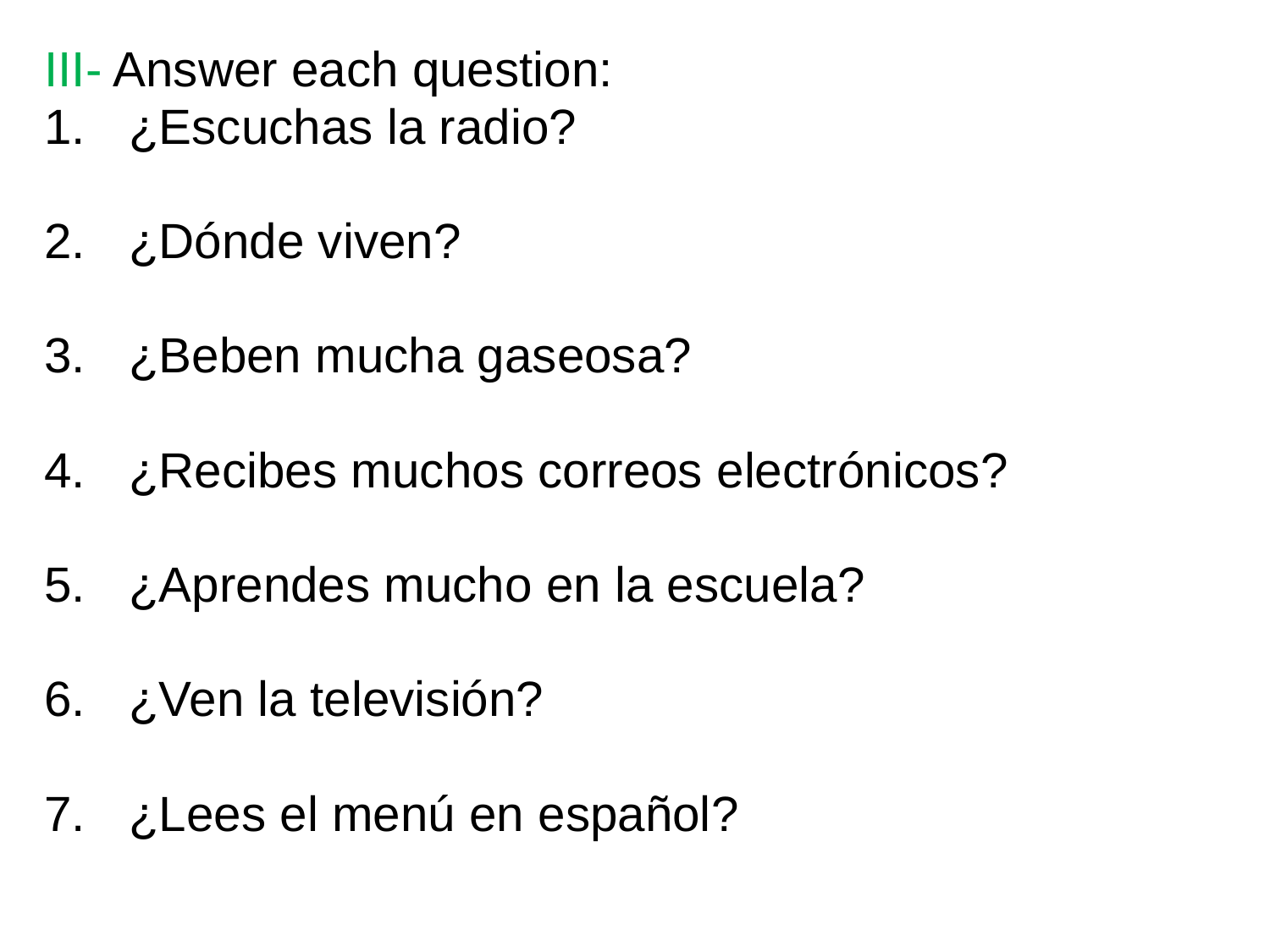

III- Answer each question:
¿Escuchas la radio?

¿Dónde viven?

¿Beben mucha gaseosa?

¿Recibes muchos correos electrónicos?

¿Aprendes mucho en la escuela?

¿Ven la televisión?

¿Lees el menú en español?